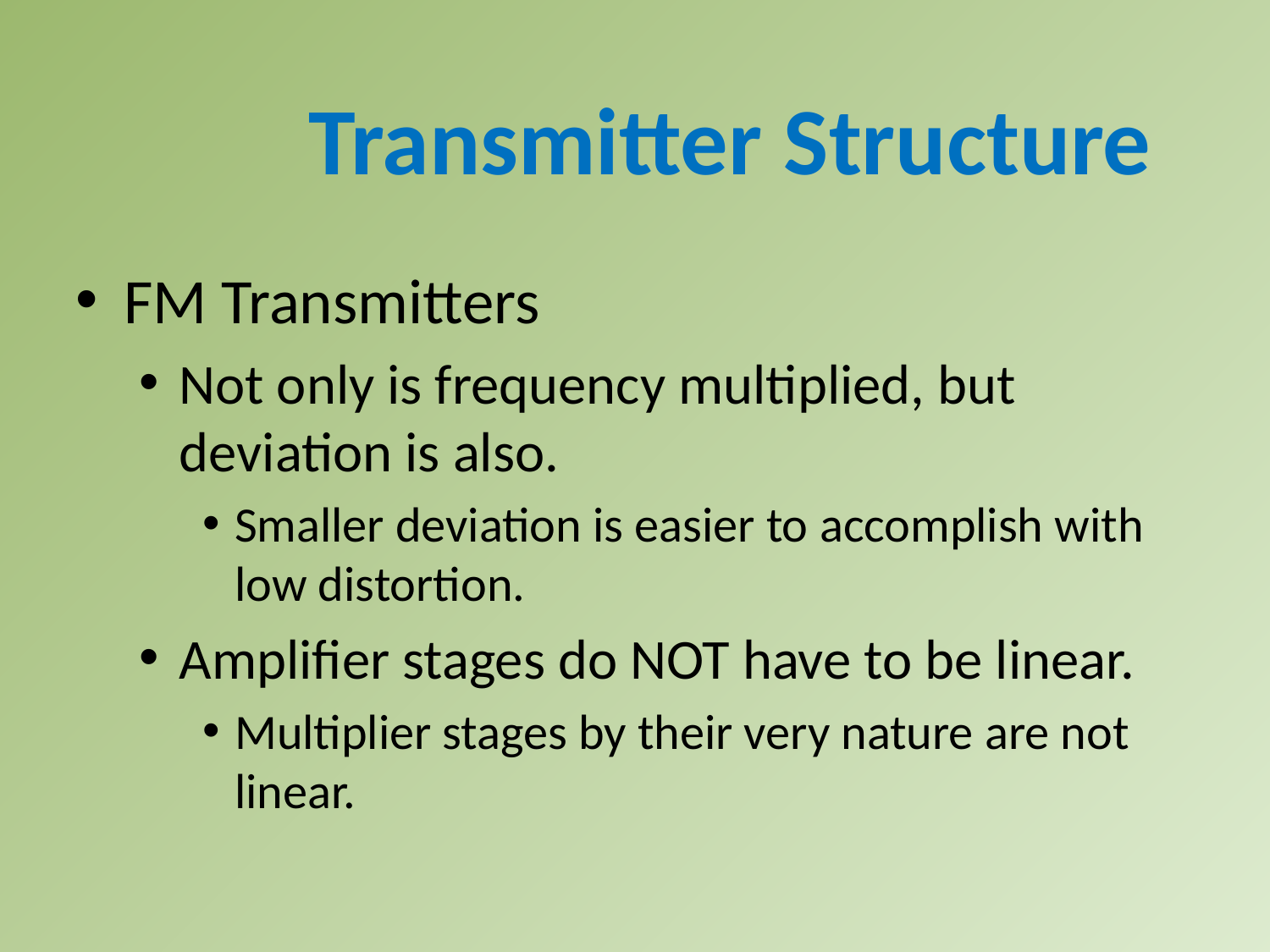

Transmitter Structure
FM Transmitters
Not only is frequency multiplied, but deviation is also.
Smaller deviation is easier to accomplish with low distortion.
Amplifier stages do NOT have to be linear.
Multiplier stages by their very nature are not linear.